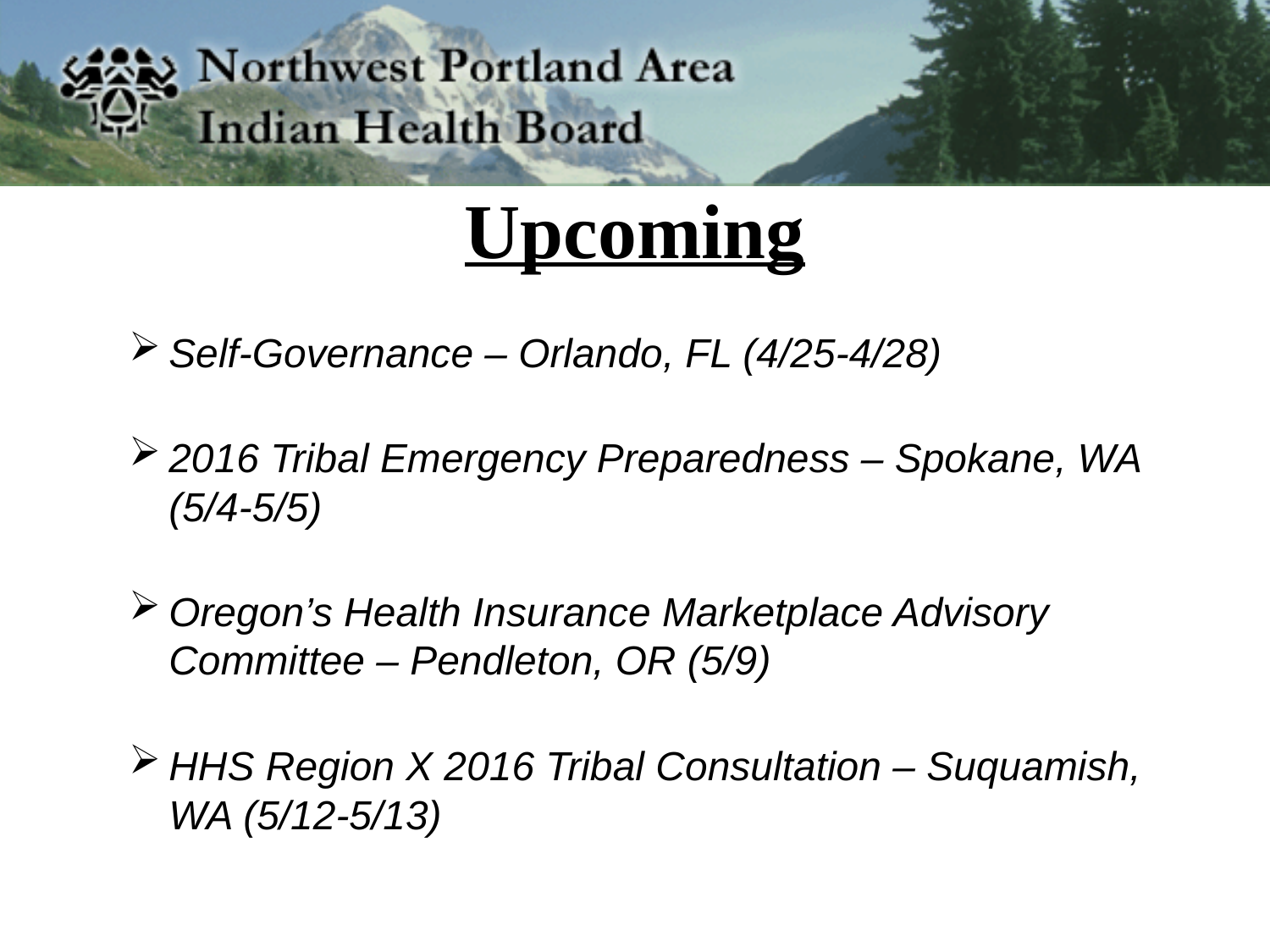

# Upcoming
Self-Governance – Orlando, FL (4/25-4/28)
2016 Tribal Emergency Preparedness – Spokane, WA (5/4-5/5)
Oregon’s Health Insurance Marketplace Advisory Committee – Pendleton, OR (5/9)
HHS Region X 2016 Tribal Consultation – Suquamish, WA (5/12-5/13)